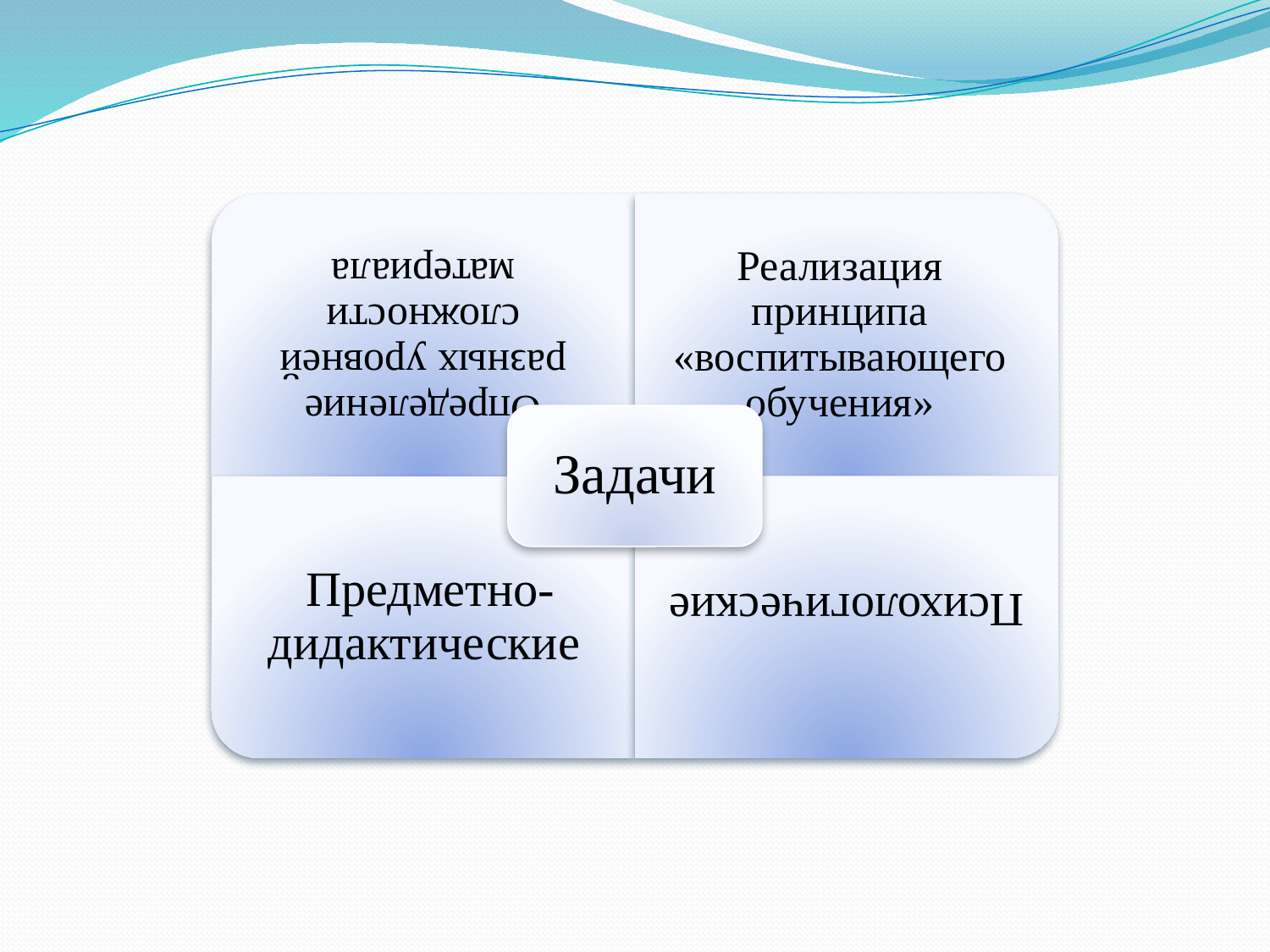

Определение разных уровней сложности материала
Реализация принципа «воспитывающего обучения»
Предметно-дидактические
Психологические
Задачи